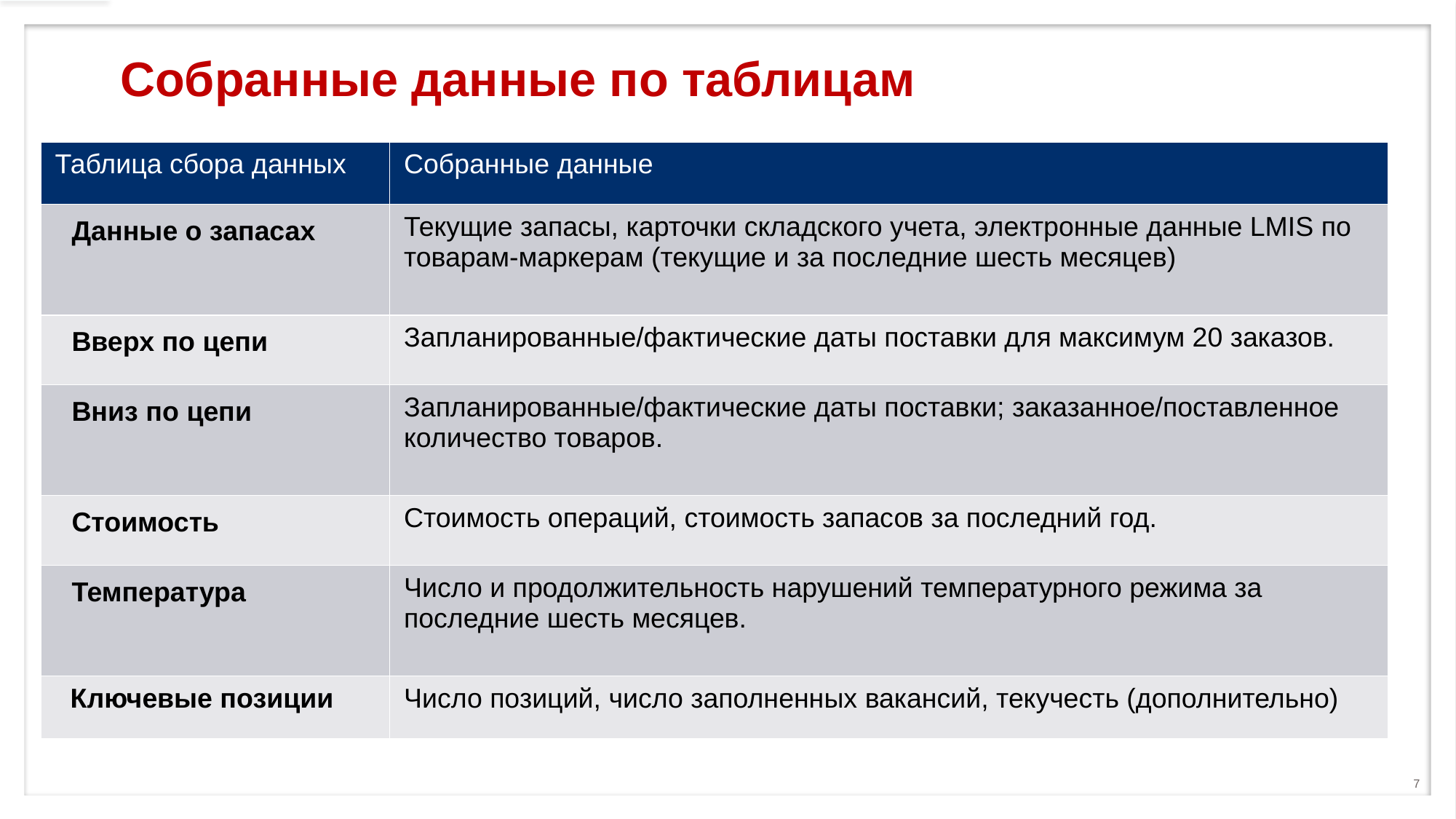

# Собранные данные по таблицам
| Таблица сбора данных | Собранные данные |
| --- | --- |
| Данные о запасах | Текущие запасы, карточки складского учета, электронные данные LMIS по товарам-маркерам (текущие и за последние шесть месяцев) |
| Вверх по цепи | Запланированные/фактические даты поставки для максимум 20 заказов. |
| Вниз по цепи | Запланированные/фактические даты поставки; заказанное/поставленное количество товаров. |
| Стоимость | Стоимость операций, стоимость запасов за последний год. |
| Температура | Число и продолжительность нарушений температурного режима за последние шесть месяцев. |
| Ключевые позиции | Число позиций, число заполненных вакансий, текучесть (дополнительно) |
7